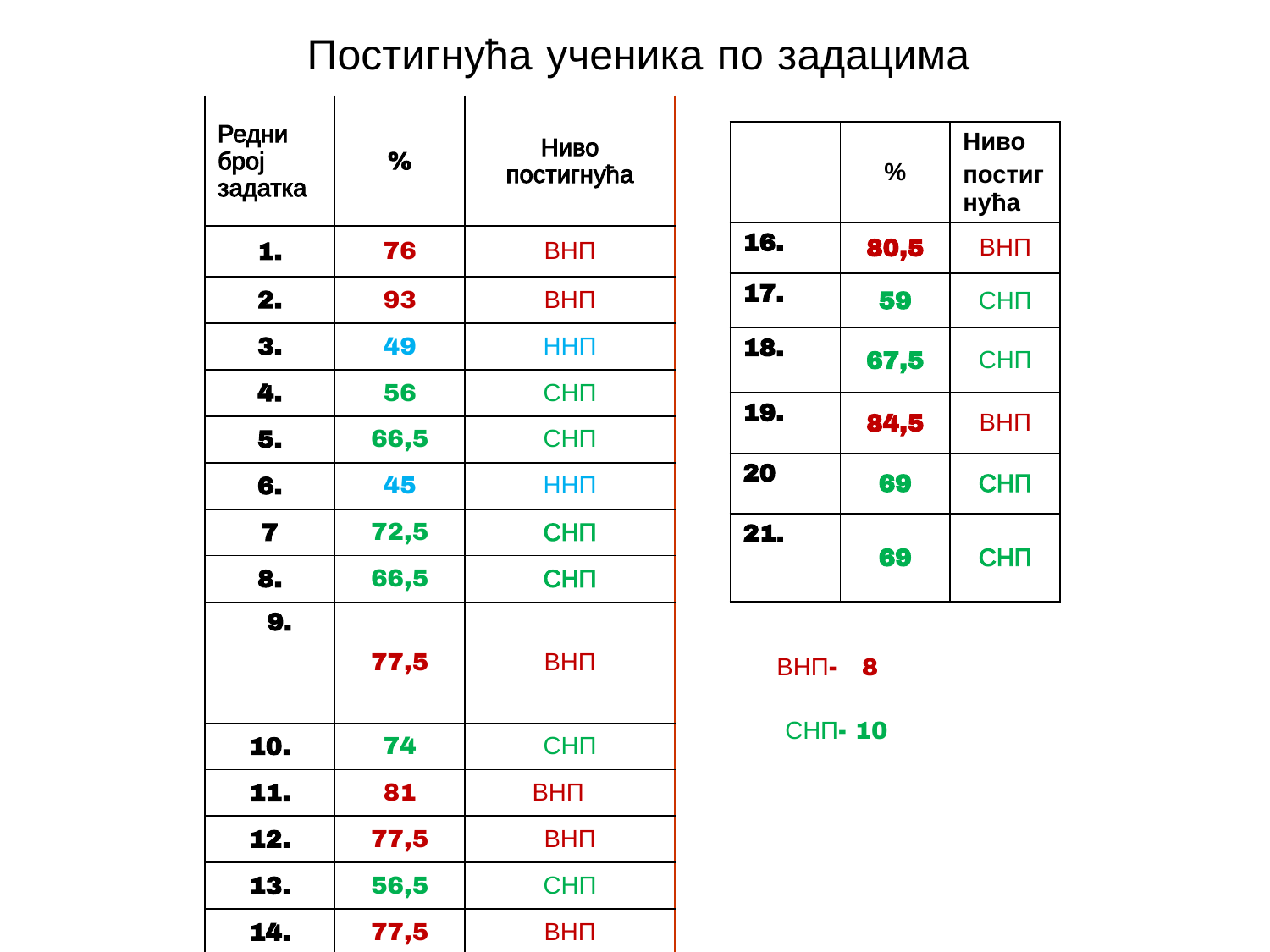

Постигнућа ученика по задацима
| Редни број задатка | % | Ниво постигнућа |
| --- | --- | --- |
| 1. | 76 | ВНП |
| 2. | 93 | ВНП |
| 3. | 49 | ННП |
| 4. | 56 | СНП |
| 5. | 66,5 | СНП |
| 6. | 45 | ННП |
| 7 | 72,5 | СНП |
| 8. | 66,5 | СНП |
| 9. | 77,5 | ВНП |
| 10. | 74 | СНП |
| 11. | 81 | ВНП |
| 12. | 77,5 | ВНП |
| 13. | 56,5 | СНП |
| 14. | 77,5 | ВНП |
| 15. | 35,5 | НЗ |
|  | % | Ниво постигнућа |
| --- | --- | --- |
| 16. | 80,5 | ВНП |
| 17. | 59 | СНП |
| 18. | 67,5 | СНП |
| 19. | 84,5 | ВНП |
| 20 | 69 | СНП |
| 21. | 69 | СНП |

 ВНП-   8
СНП- 10